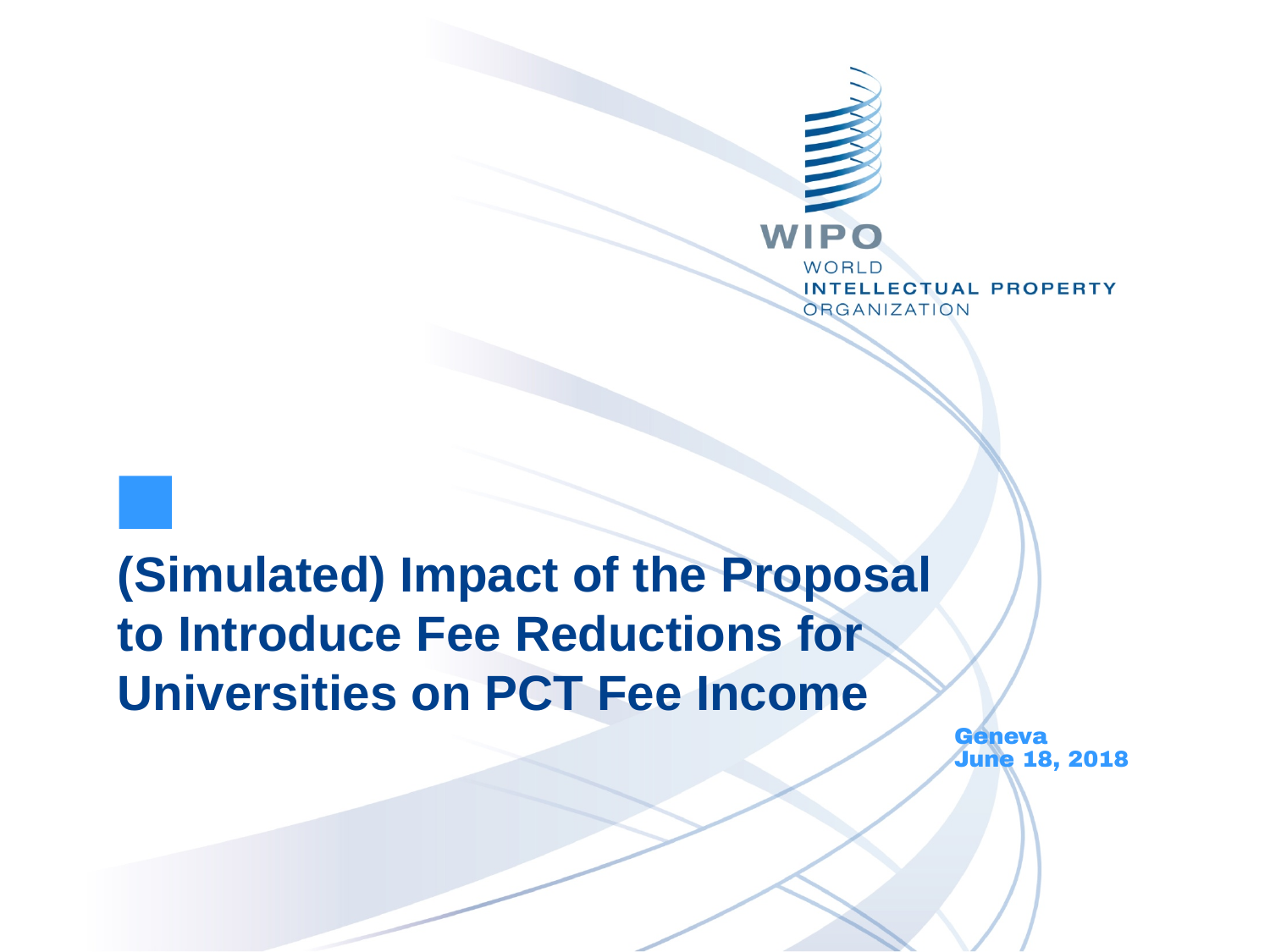

(Simulated) Impact of the Proposal to Introduce Fee Reductions for Universities on PCT Fee Income
Geneva
June 18, 2018